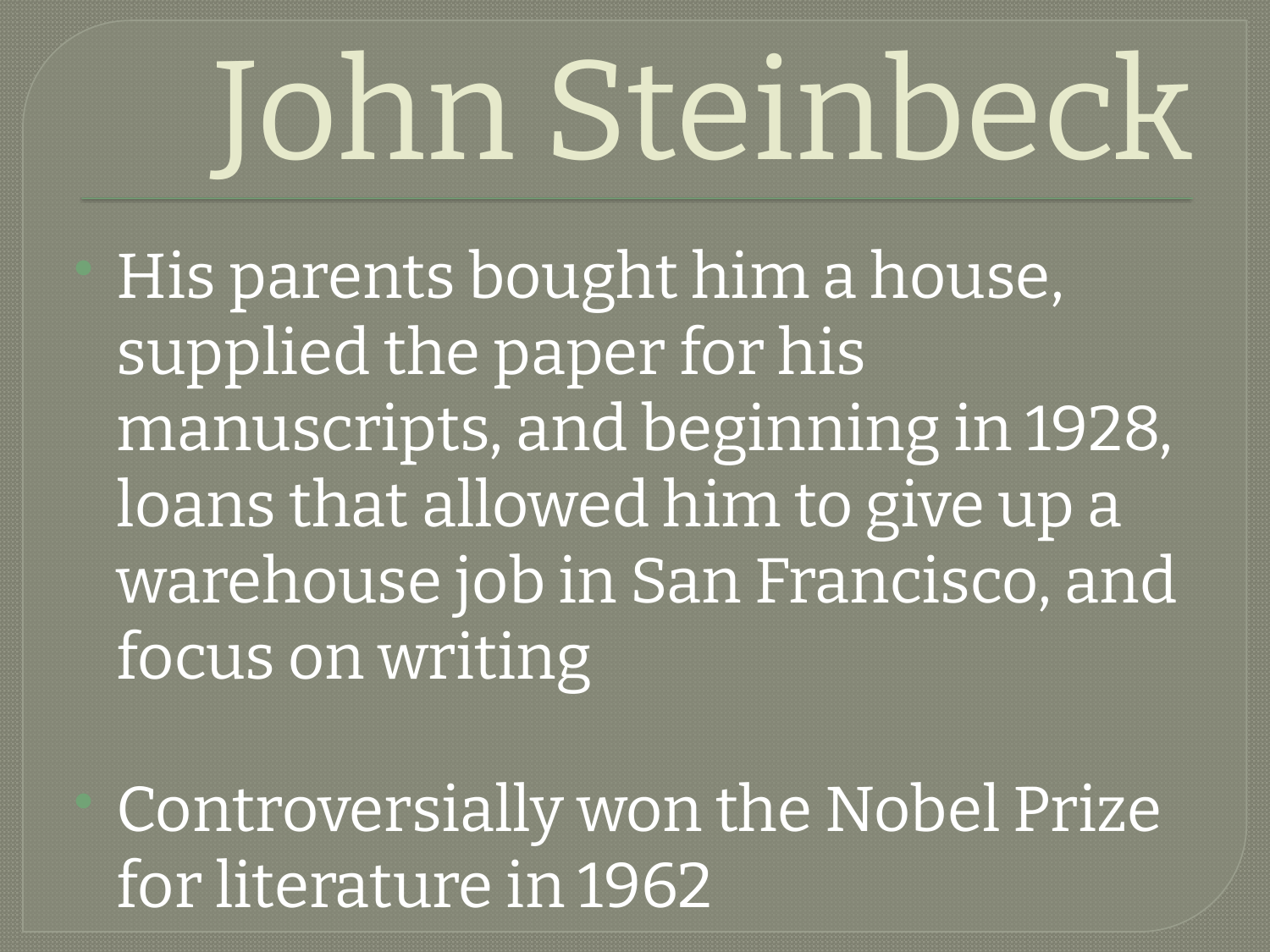

# John Steinbeck
His parents bought him a house, supplied the paper for his manuscripts, and beginning in 1928, loans that allowed him to give up a warehouse job in San Francisco, and focus on writing

Controversially won the Nobel Prize for literature in 1962